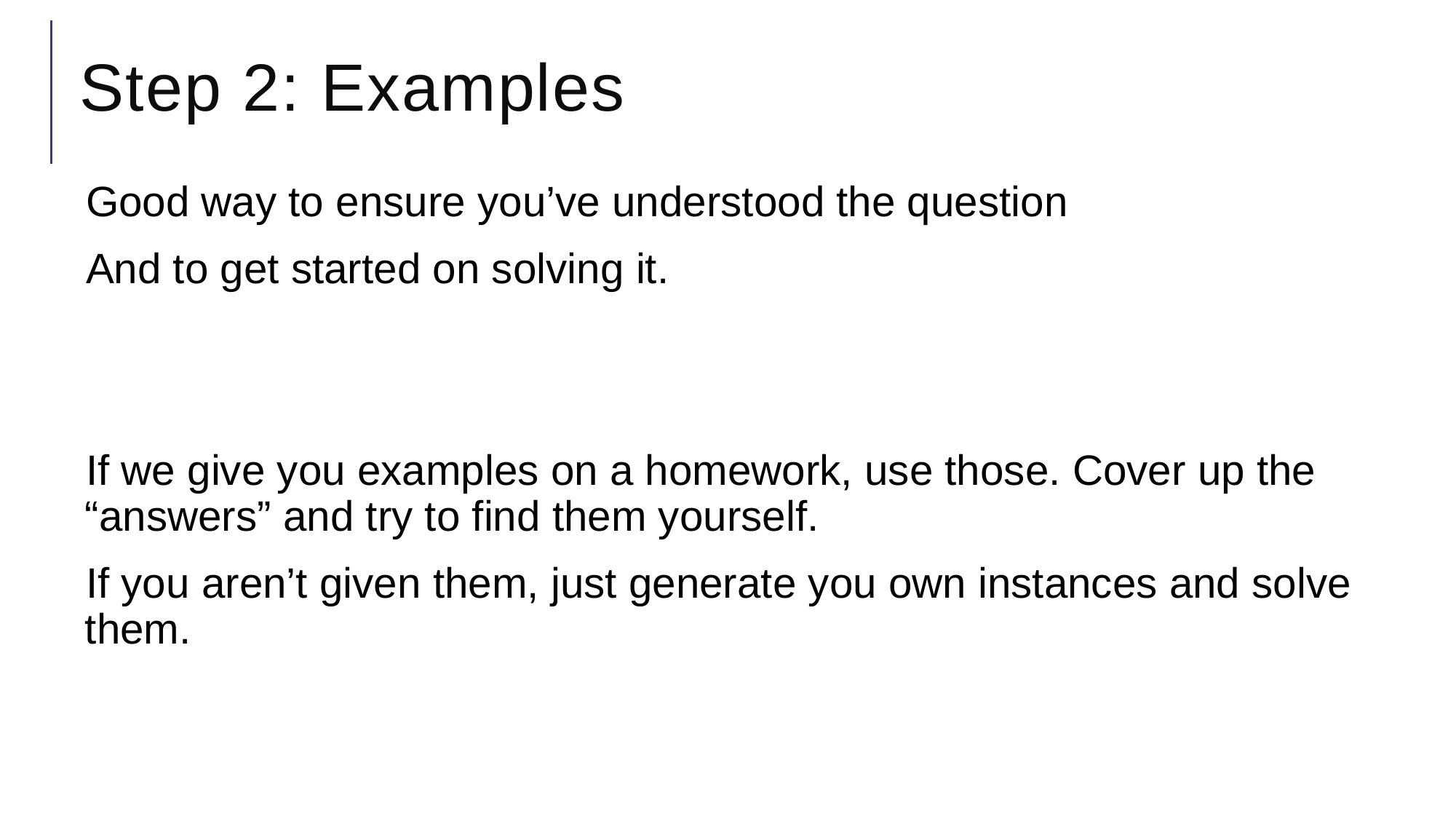

# Step 2: Examples
Good way to ensure you’ve understood the question
And to get started on solving it.

If we give you examples on a homework, use those. Cover up the “answers” and try to find them yourself.
If you aren’t given them, just generate you own instances and solve them.